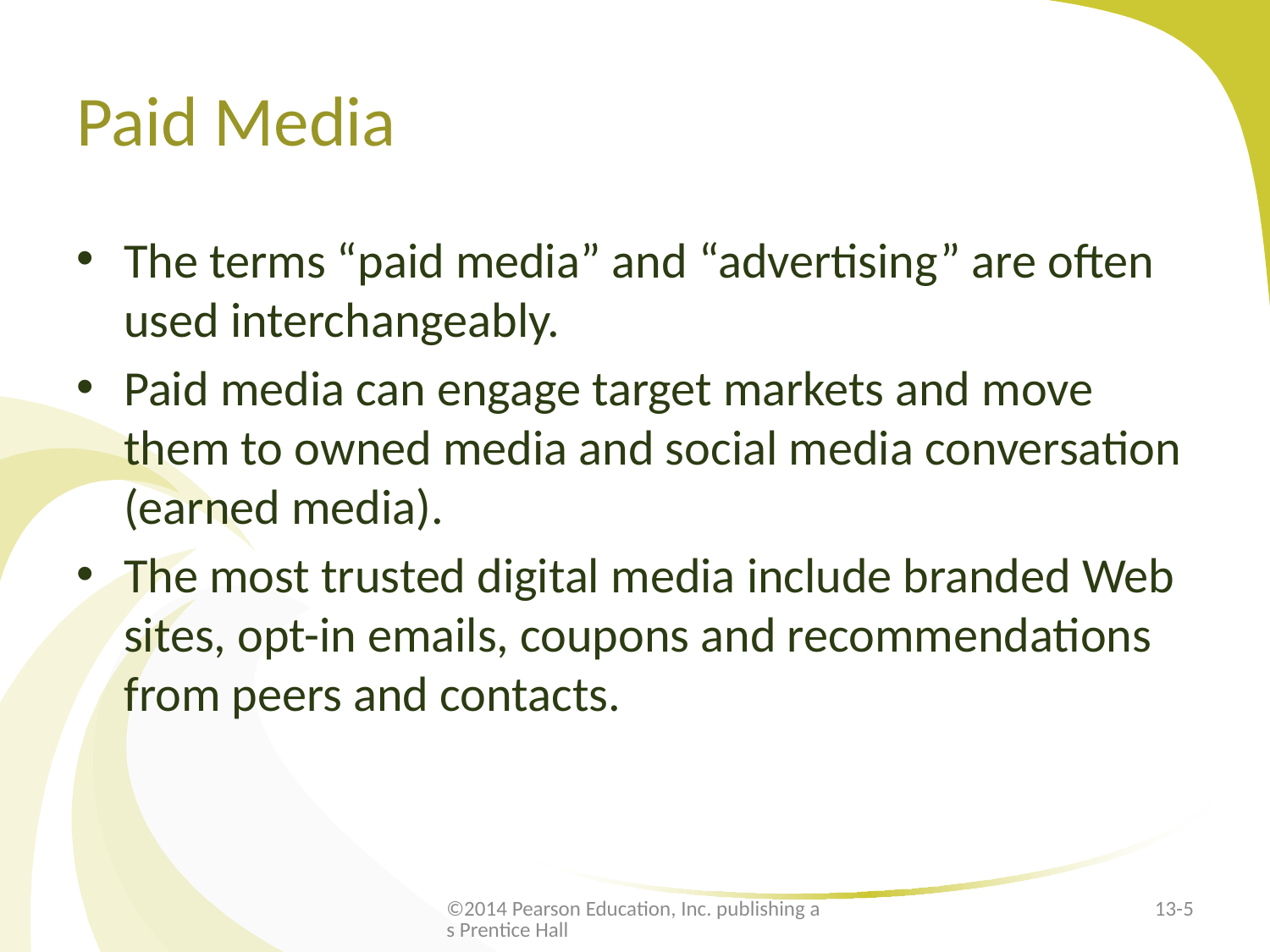

# Paid Media
The terms “paid media” and “advertising” are often used interchangeably.
Paid media can engage target markets and move them to owned media and social media conversation (earned media).
The most trusted digital media include branded Web sites, opt-in emails, coupons and recommendations from peers and contacts.
©2014 Pearson Education, Inc. publishing as Prentice Hall
13-5